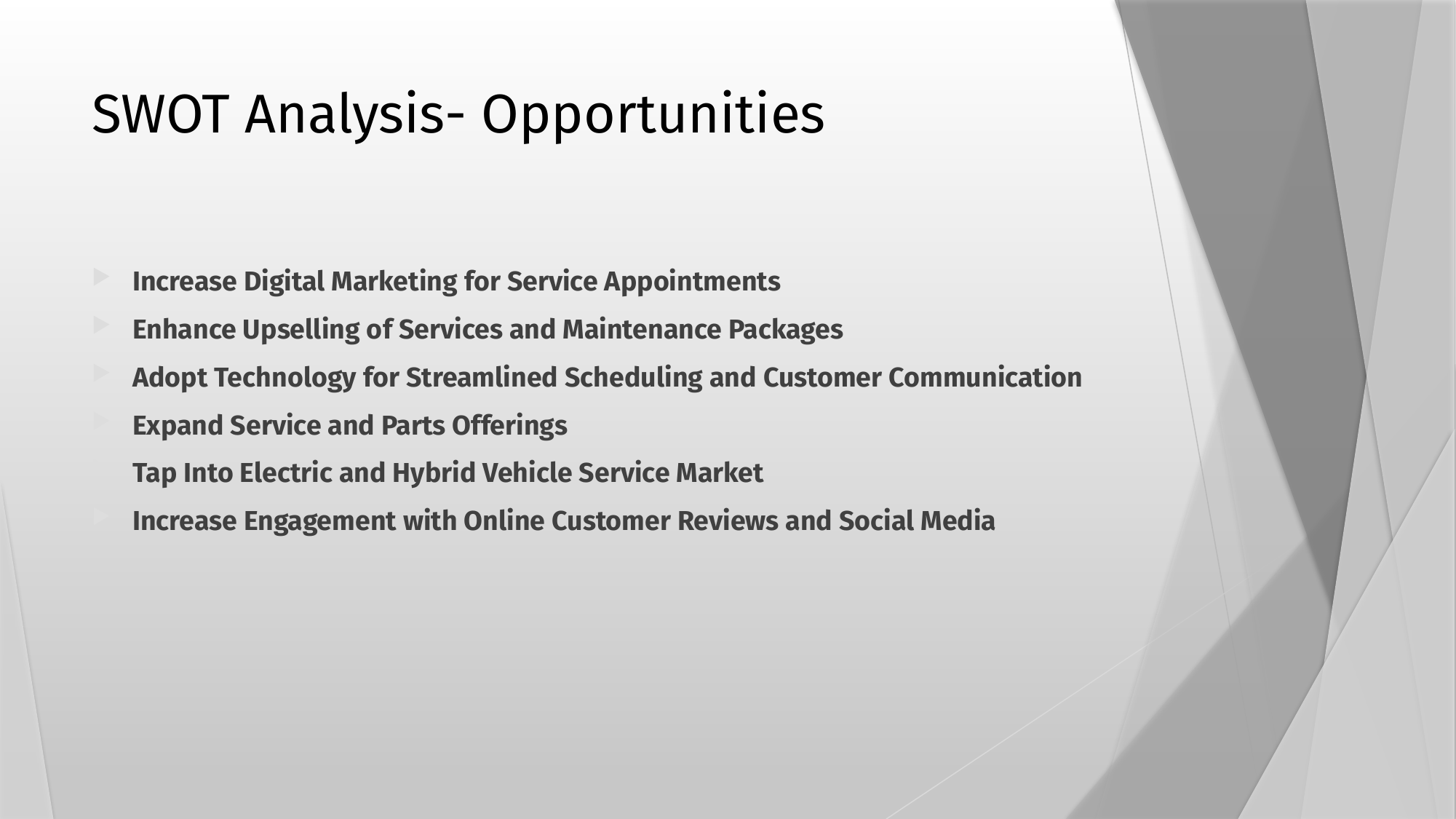

# SWOT Analysis- Opportunities
Increase Digital Marketing for Service Appointments
Enhance Upselling of Services and Maintenance Packages
Adopt Technology for Streamlined Scheduling and Customer Communication
Expand Service and Parts Offerings
Tap Into Electric and Hybrid Vehicle Service Market
Increase Engagement with Online Customer Reviews and Social Media